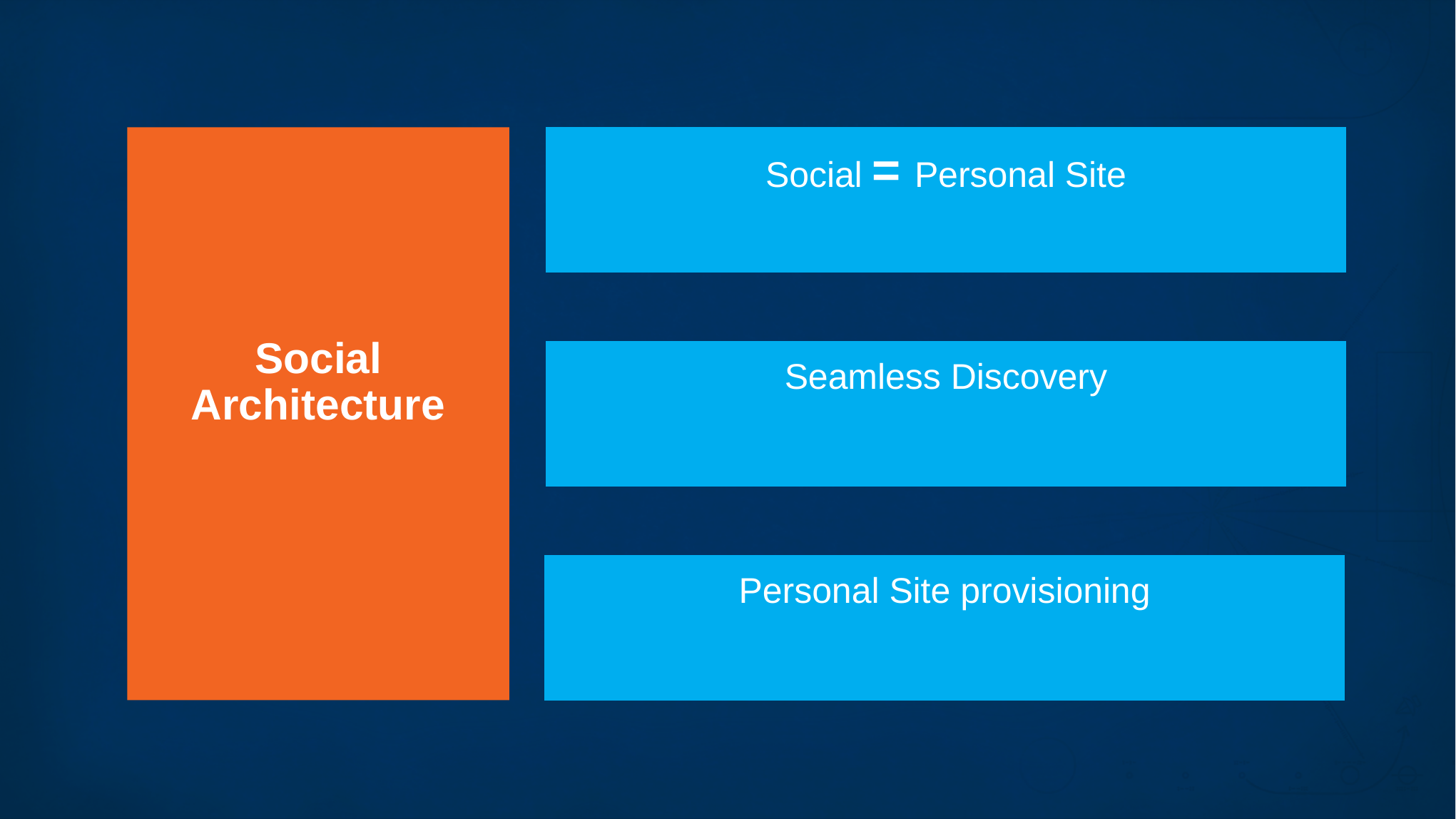

Social Architecture

Social = Personal Site
Seamless Discovery
Personal Site provisioning